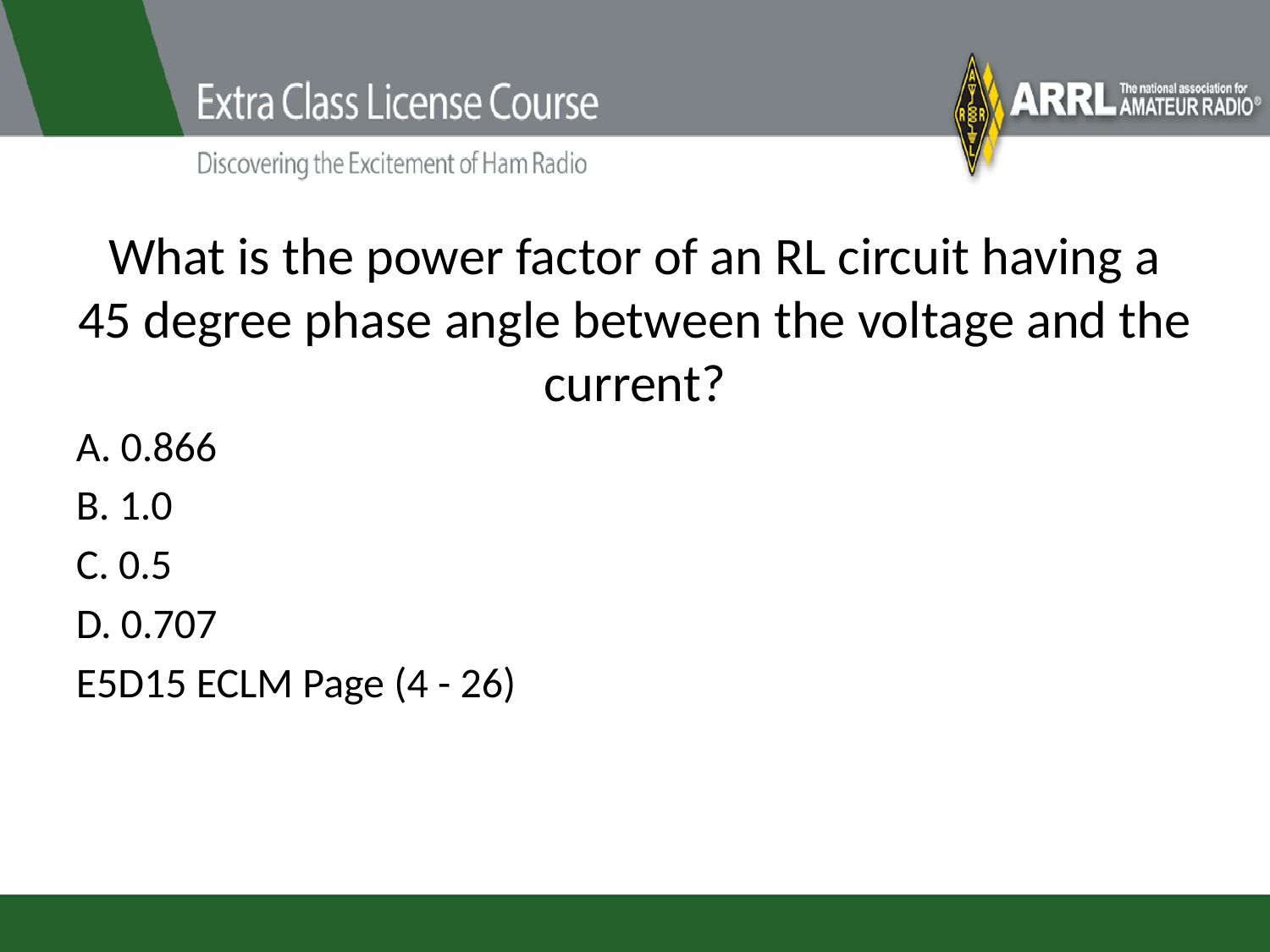

# What is the power factor of an RL circuit having a 45 degree phase angle between the voltage and the current?
A. 0.866
B. 1.0
C. 0.5
D. 0.707
E5D15 ECLM Page (4 - 26)